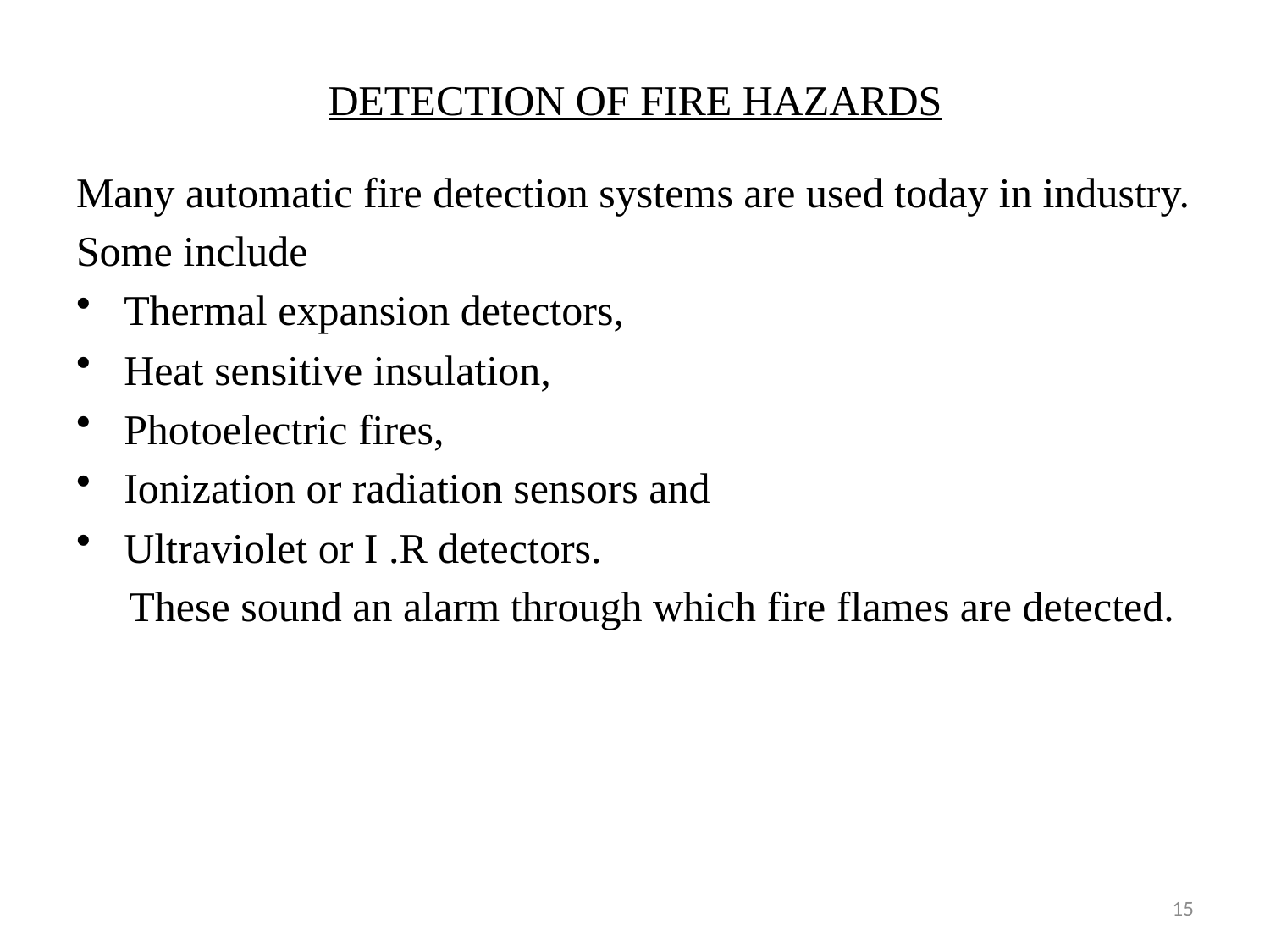

# DETECTION OF FIRE HAZARDS
Many automatic fire detection systems are used today in industry.
Some include
Thermal expansion detectors,
Heat sensitive insulation,
Photoelectric fires,
Ionization or radiation sensors and
Ultraviolet or I .R detectors.
     These sound an alarm through which fire flames are detected.

15